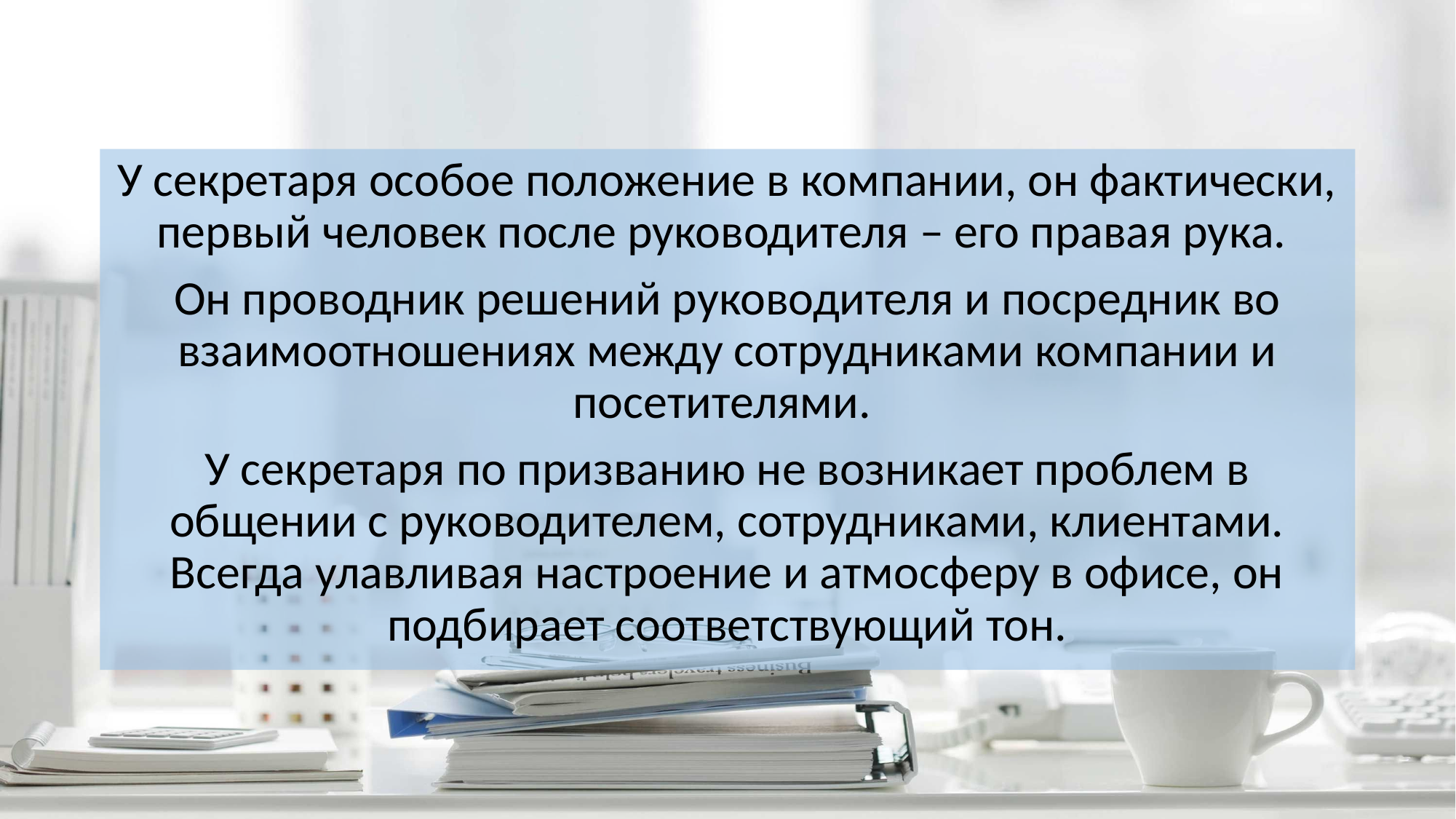

У секретаря особое положение в компании, он фактически, первый человек после руководителя – его правая рука.
Он проводник решений руководителя и посредник во взаимоотношениях между сотрудниками компании и посетителями.
У секретаря по призванию не возникает проблем в общении с руководителем, сотрудниками, клиентами. Всегда улавливая настроение и атмосферу в офисе, он подбирает соответствующий тон.